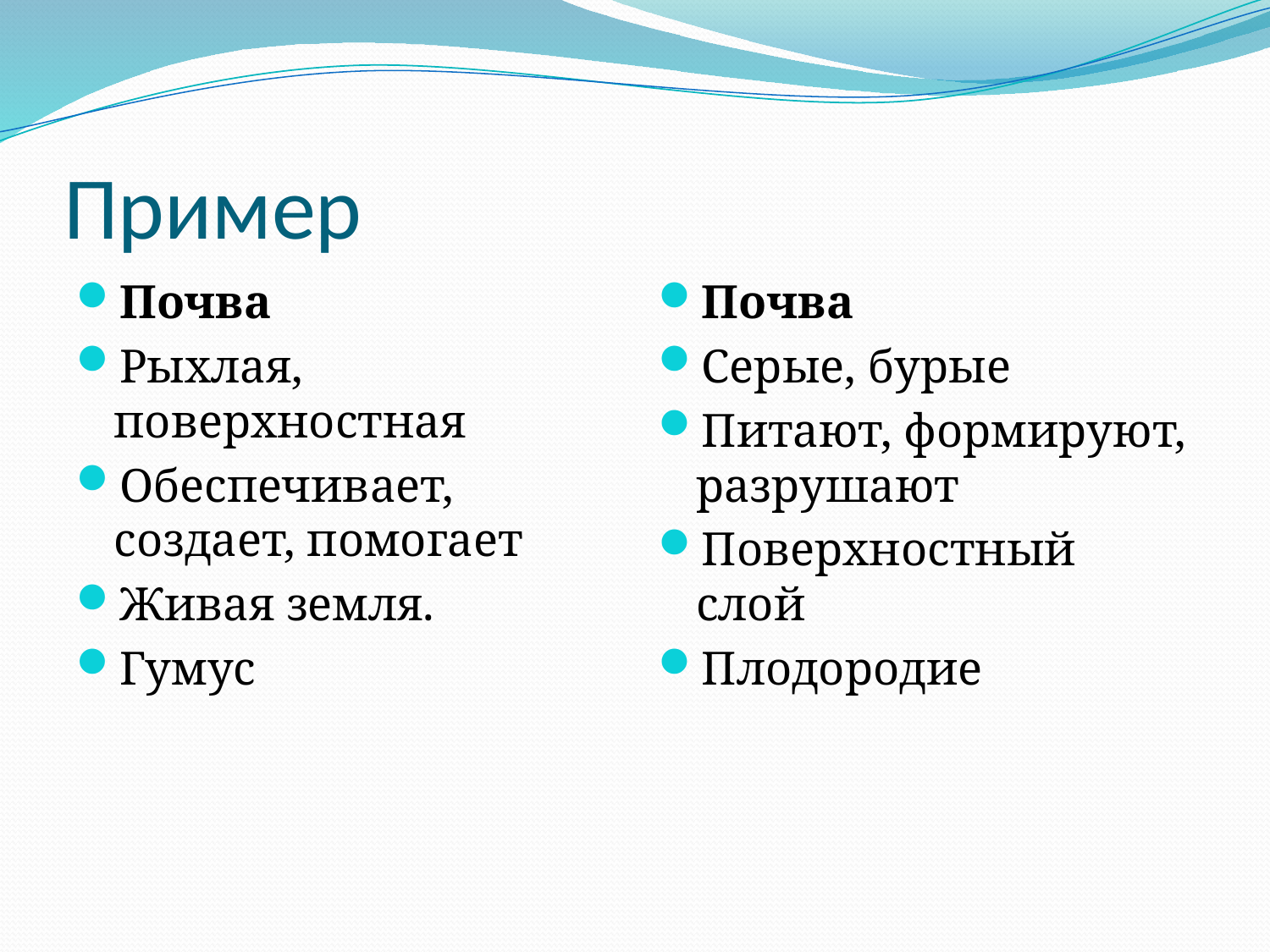

# Пример
Почва
Рыхлая, поверхностная
Обеспечивает, создает, помогает
Живая земля.
Гумус
Почва
Серые, бурые
Питают, формируют, разрушают
Поверхностный слой
Плодородие